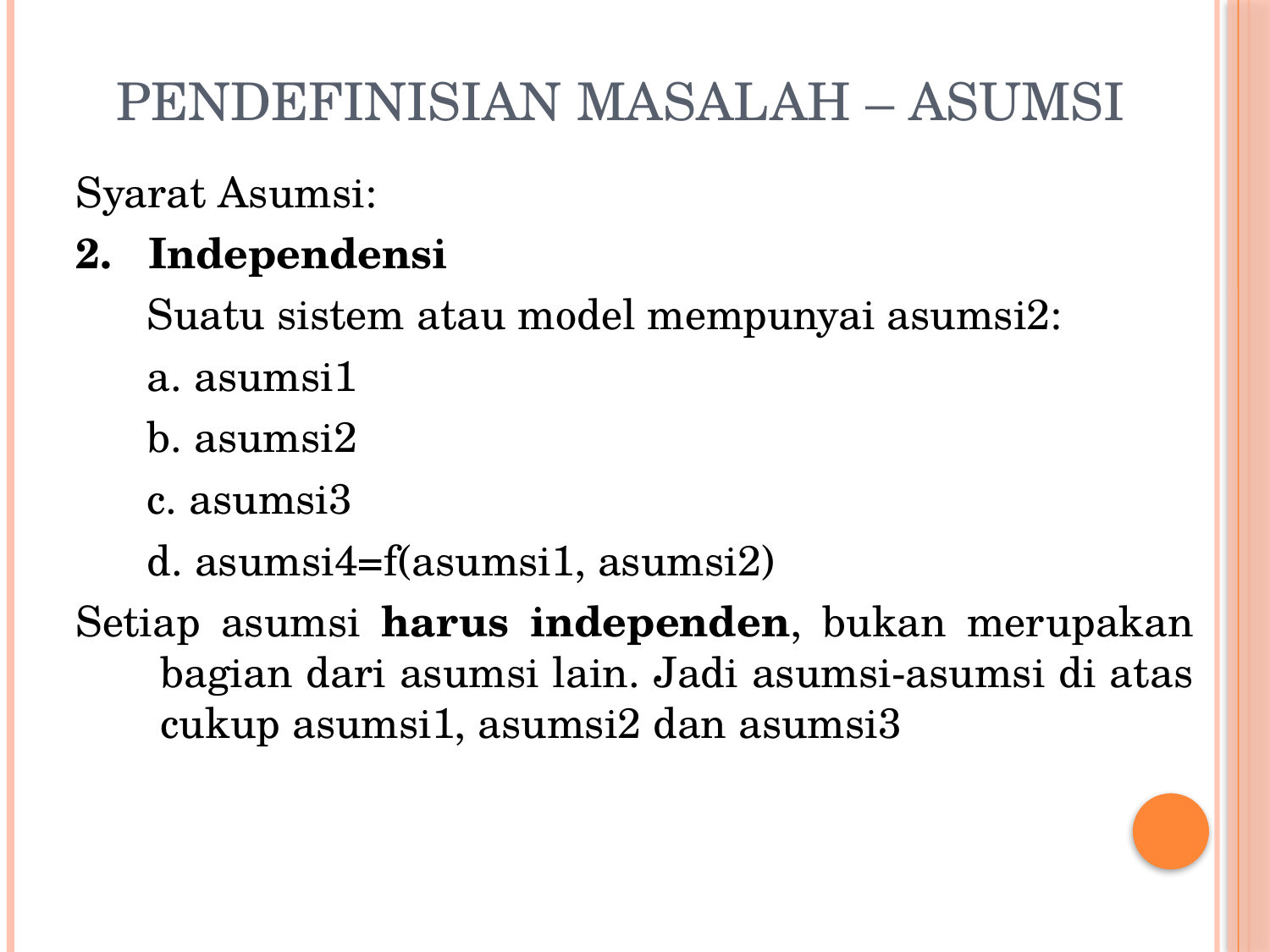

# Pendefinisian Masalah – Asumsi
Syarat Asumsi:
2.   Independensi
      Suatu sistem atau model mempunyai asumsi2:
      a. asumsi1
      b. asumsi2
      c. asumsi3
      d. asumsi4=f(asumsi1, asumsi2)
Setiap asumsi harus independen, bukan merupakan bagian dari asumsi lain. Jadi asumsi-asumsi di atas cukup asumsi1, asumsi2 dan asumsi3